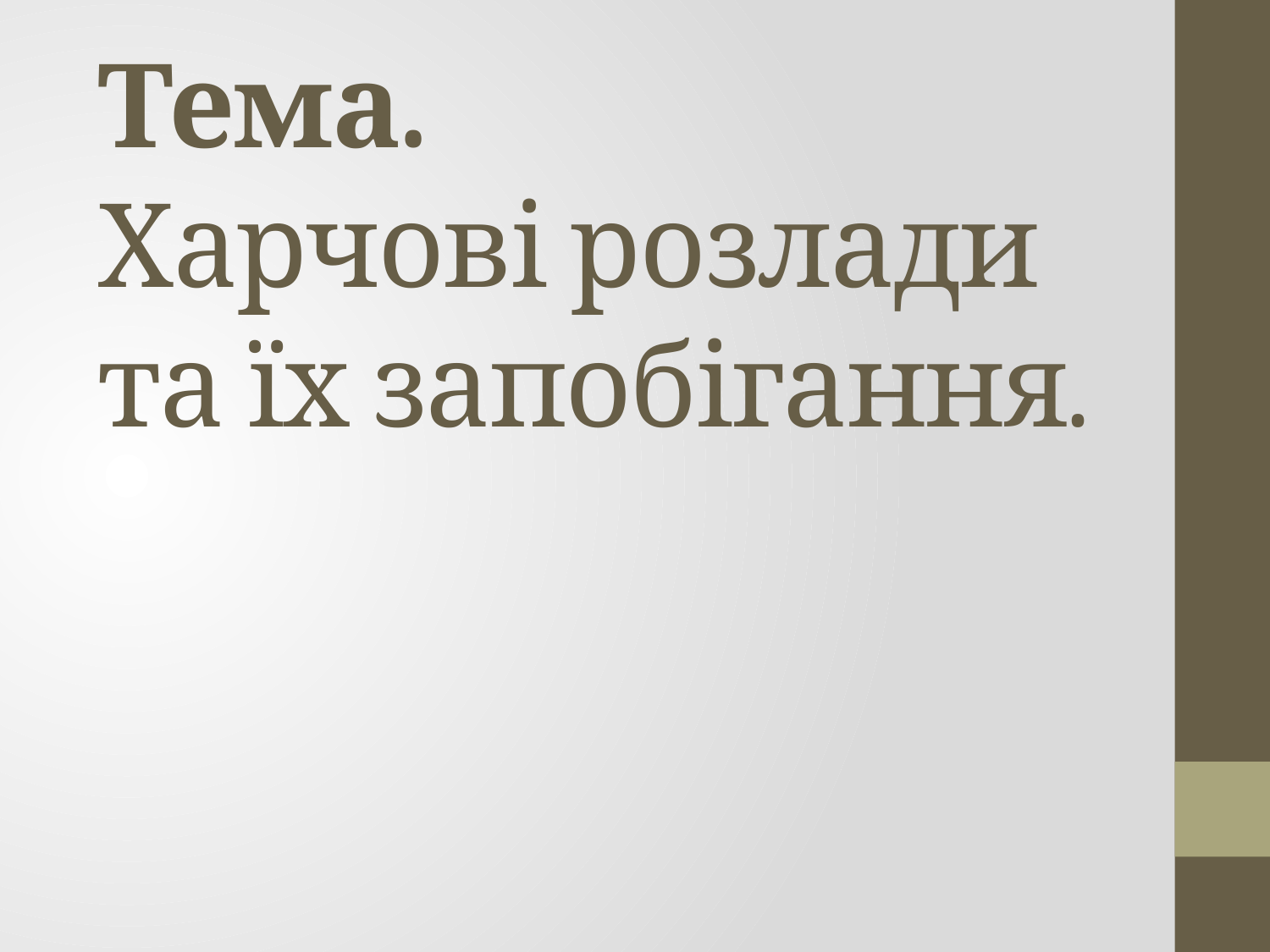

# Тема. Харчові розлади    та їх запобігання.